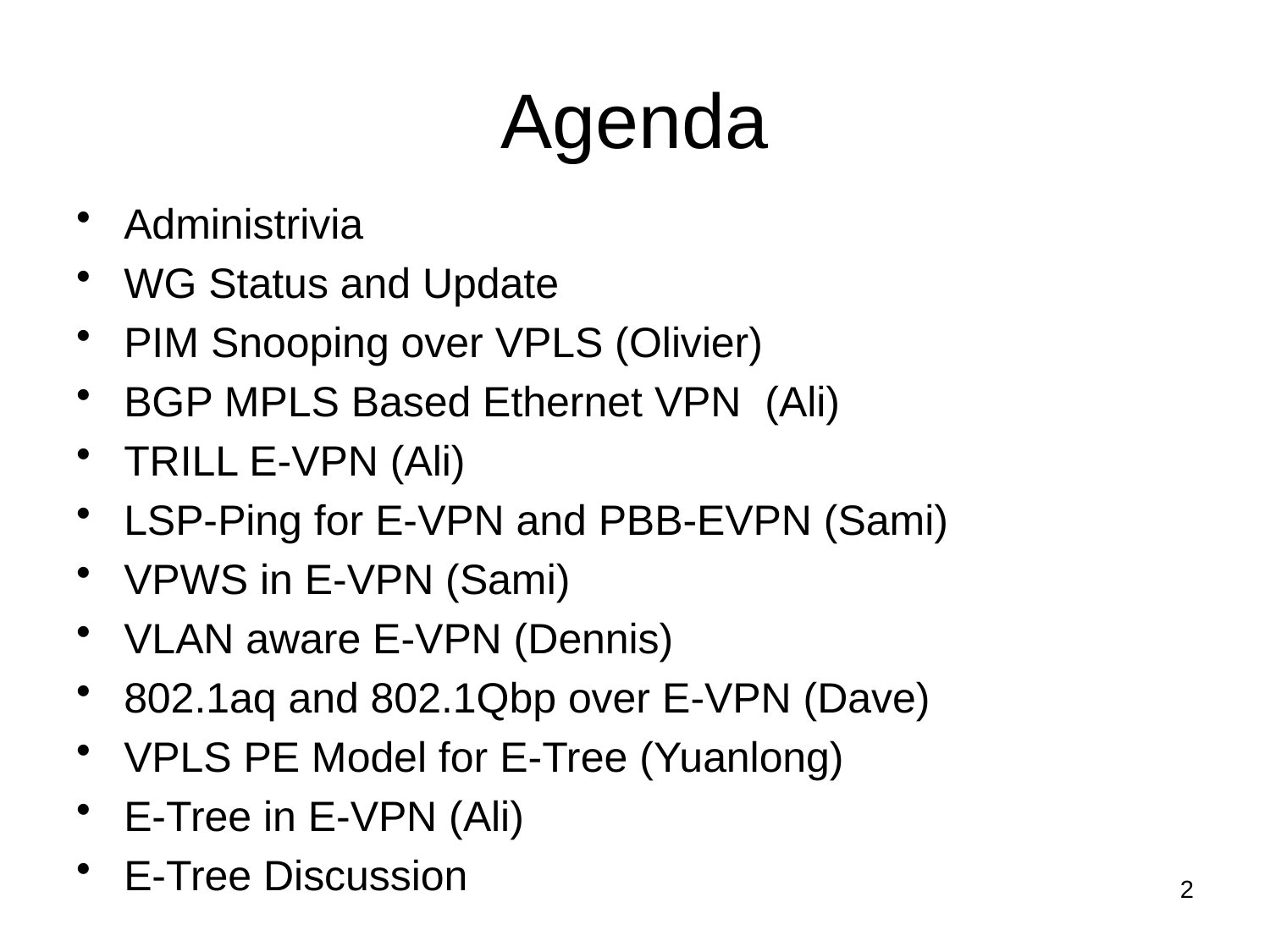

# Agenda
Administrivia
WG Status and Update
PIM Snooping over VPLS (Olivier)
BGP MPLS Based Ethernet VPN  (Ali)
TRILL E-VPN (Ali)
LSP-Ping for E-VPN and PBB-EVPN (Sami)
VPWS in E-VPN (Sami)
VLAN aware E-VPN (Dennis)
802.1aq and 802.1Qbp over E-VPN (Dave)
VPLS PE Model for E-Tree (Yuanlong)
E-Tree in E-VPN (Ali)
E-Tree Discussion

2